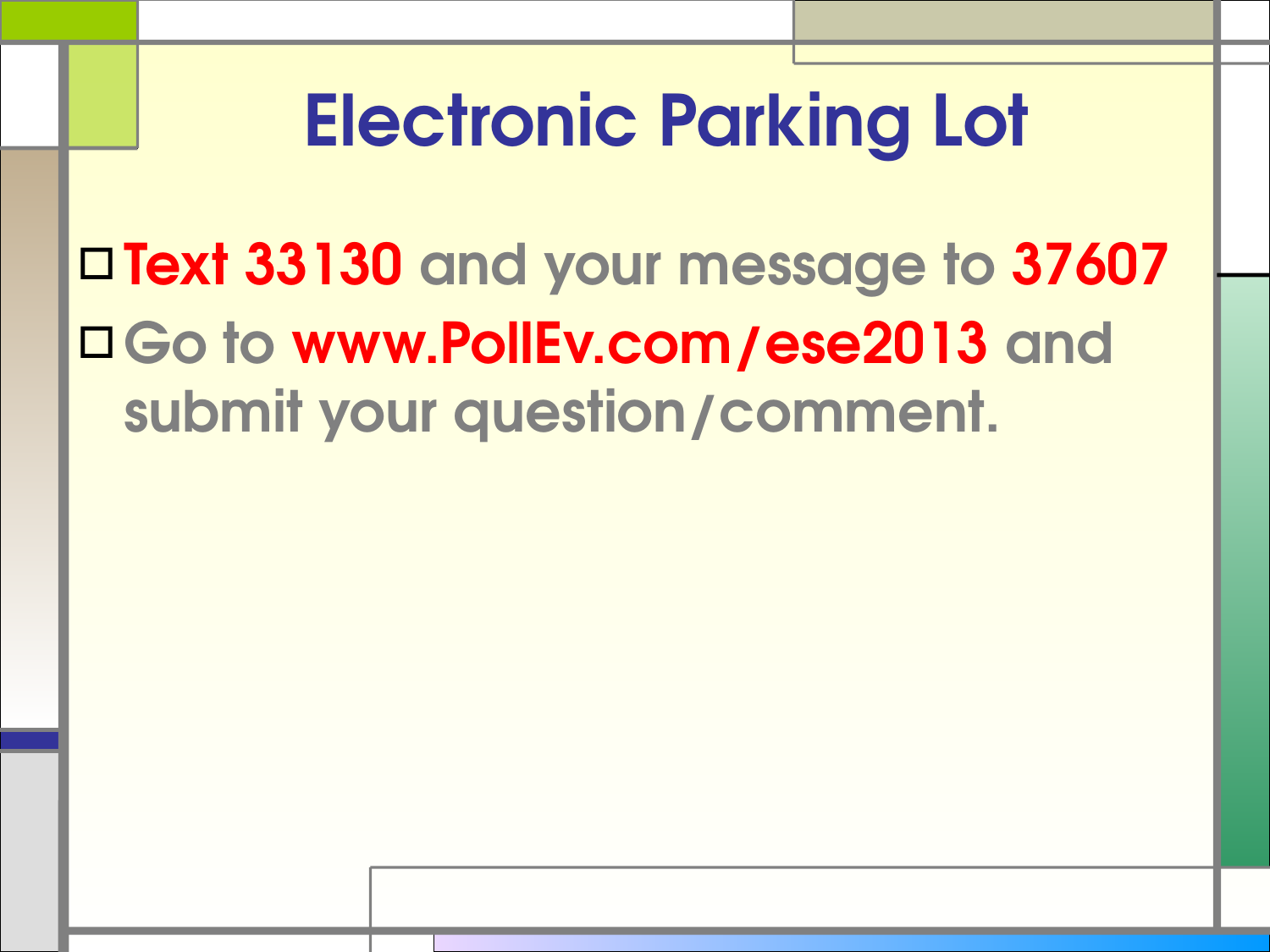

# Electronic Parking Lot
Text 33130 and your message to 37607
Go to www.PollEv.com/ese2013 and submit your question/comment.